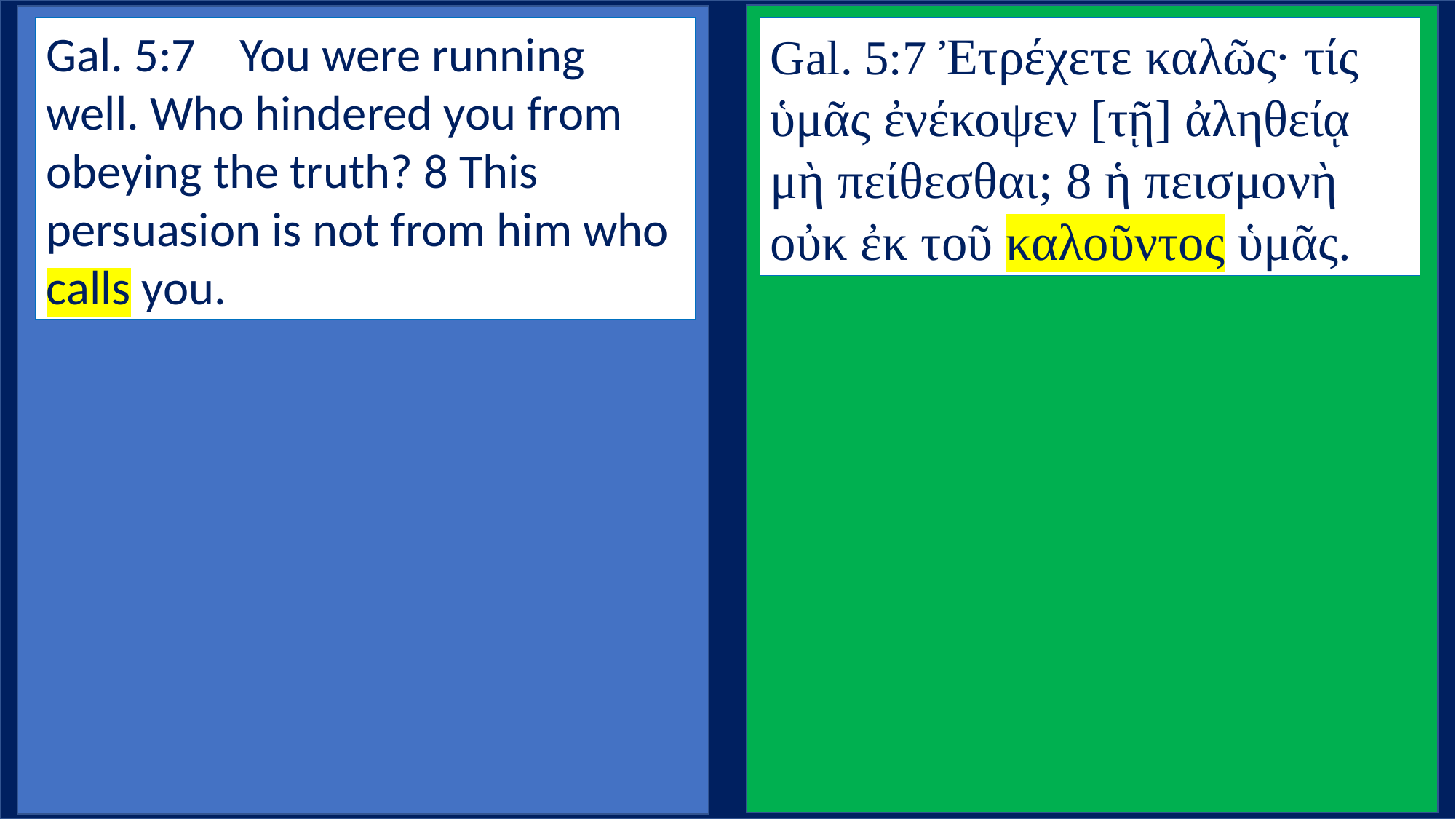

Gal. 5:7    You were running well. Who hindered you from obeying the truth? 8 This persuasion is not from him who calls you.
Gal. 5:7 Ἐτρέχετε καλῶς· τίς ὑμᾶς ἐνέκοψεν [τῇ] ἀληθείᾳ μὴ πείθεσθαι; 8 ἡ πεισμονὴ οὐκ ἐκ τοῦ καλοῦντος ὑμᾶς.